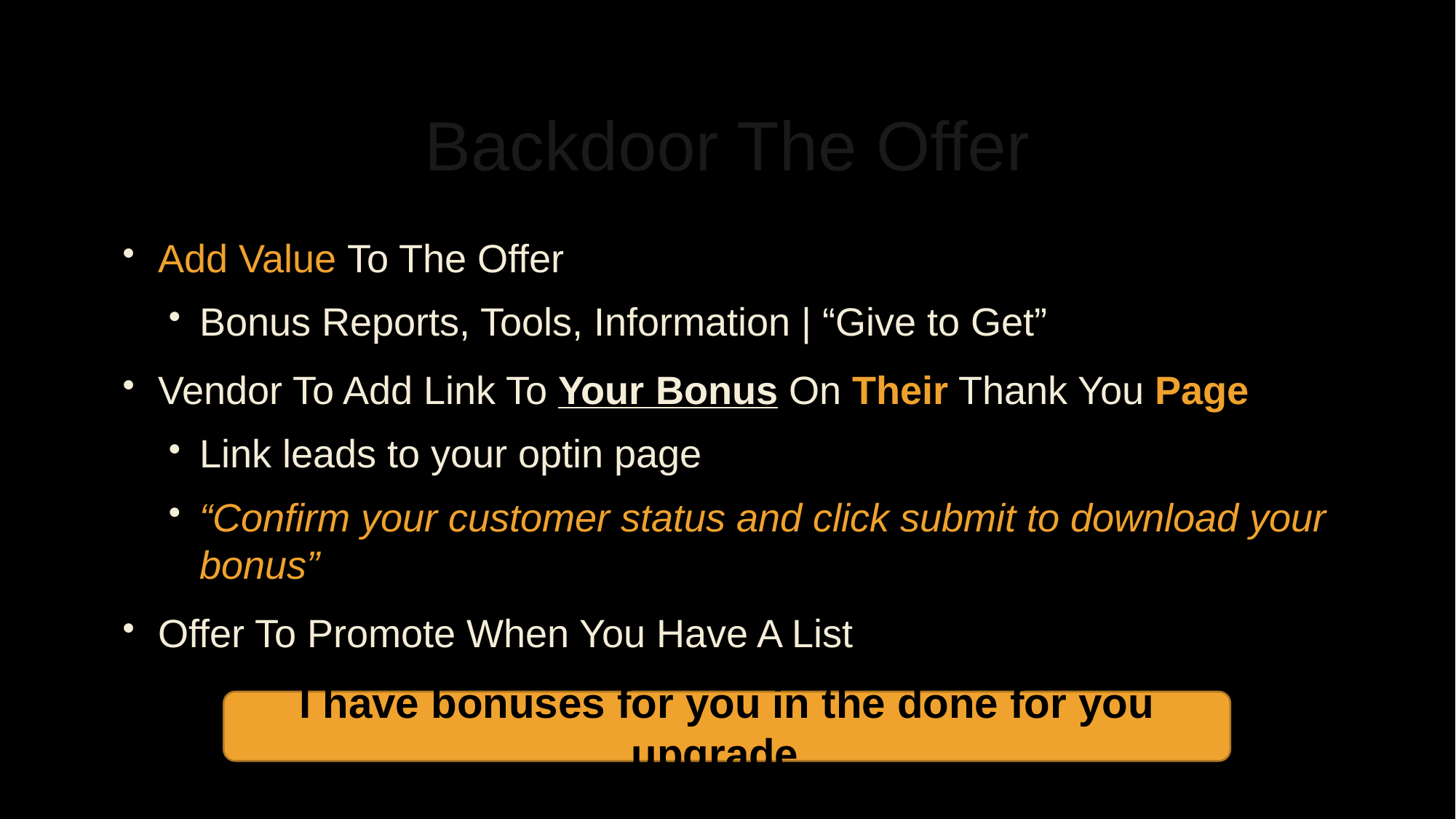

# Backdoor The Offer
Add Value To The Offer
Bonus Reports, Tools, Information | “Give to Get”
Vendor To Add Link To Your Bonus On Their Thank You Page
Link leads to your optin page
“Confirm your customer status and click submit to download your bonus”
Offer To Promote When You Have A List

I have bonuses for you in the done for you upgrade.